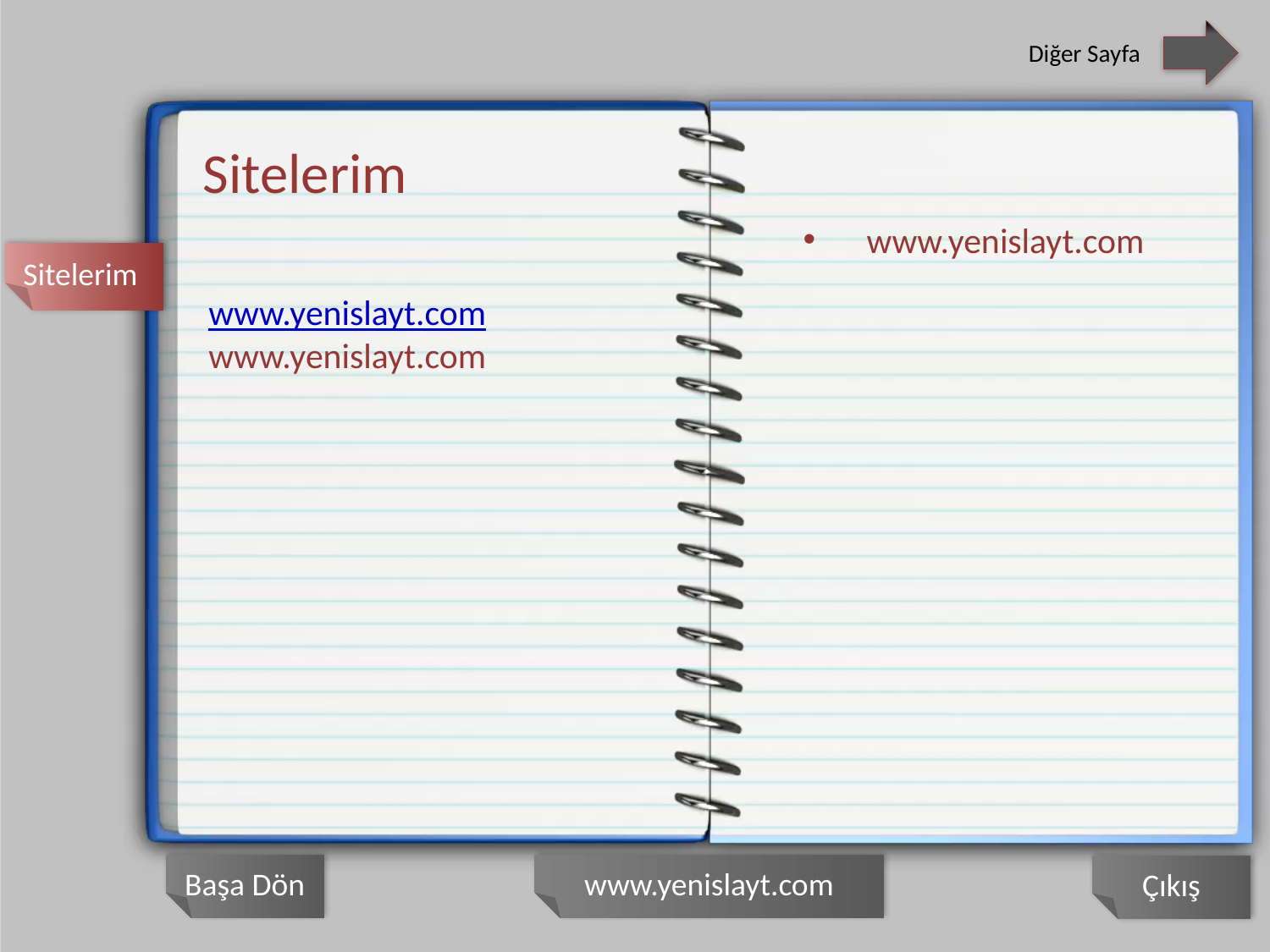

Diğer Sayfa
Sitelerim
www.yenislayt.com

www.yenislayt.com
www.yenislayt.com

Sitelerim
Başa Dön
www.yenislayt.com
Çıkış